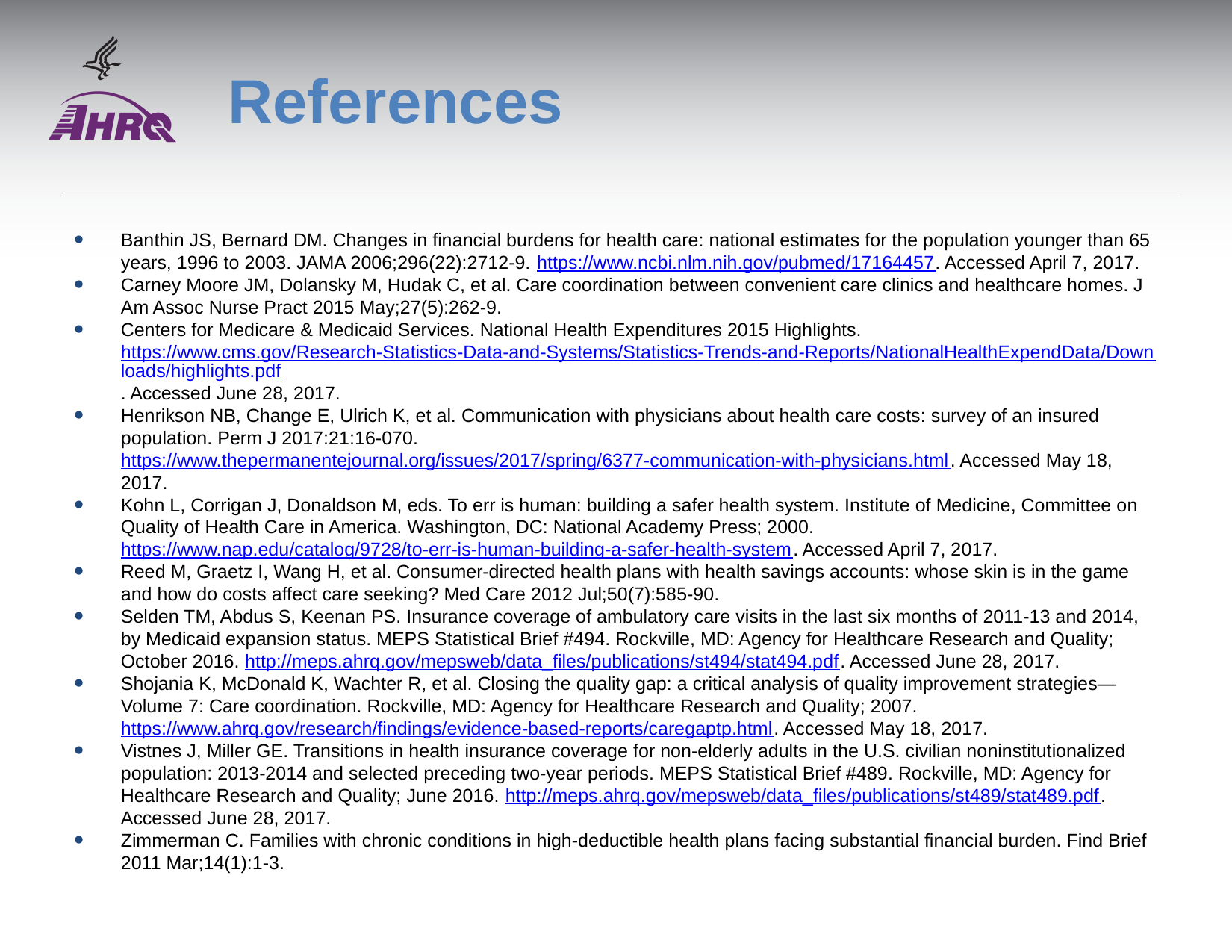

# References
Banthin JS, Bernard DM. Changes in financial burdens for health care: national estimates for the population younger than 65 years, 1996 to 2003. JAMA 2006;296(22):2712-9. https://www.ncbi.nlm.nih.gov/pubmed/17164457. Accessed April 7, 2017.
Carney Moore JM, Dolansky M, Hudak C, et al. Care coordination between convenient care clinics and healthcare homes. J Am Assoc Nurse Pract 2015 May;27(5):262-9.
Centers for Medicare & Medicaid Services. National Health Expenditures 2015 Highlights. https://www.cms.gov/Research-Statistics-Data-and-Systems/Statistics-Trends-and-Reports/NationalHealthExpendData/Downloads/highlights.pdf. Accessed June 28, 2017.
Henrikson NB, Change E, Ulrich K, et al. Communication with physicians about health care costs: survey of an insured population. Perm J 2017:21:16-070. https://www.thepermanentejournal.org/issues/2017/spring/6377-communication-with-physicians.html. Accessed May 18, 2017.
Kohn L, Corrigan J, Donaldson M, eds. To err is human: building a safer health system. Institute of Medicine, Committee on Quality of Health Care in America. Washington, DC: National Academy Press; 2000. https://www.nap.edu/catalog/9728/to-err-is-human-building-a-safer-health-system. Accessed April 7, 2017.
Reed M, Graetz I, Wang H, et al. Consumer-directed health plans with health savings accounts: whose skin is in the game and how do costs affect care seeking? Med Care 2012 Jul;50(7):585-90.
Selden TM, Abdus S, Keenan PS. Insurance coverage of ambulatory care visits in the last six months of 2011-13 and 2014, by Medicaid expansion status. MEPS Statistical Brief #494. Rockville, MD: Agency for Healthcare Research and Quality; October 2016. http://meps.ahrq.gov/mepsweb/data_files/publications/st494/stat494.pdf. Accessed June 28, 2017.
Shojania K, McDonald K, Wachter R, et al. Closing the quality gap: a critical analysis of quality improvement strategies—Volume 7: Care coordination. Rockville, MD: Agency for Healthcare Research and Quality; 2007. https://www.ahrq.gov/research/findings/evidence-based-reports/caregaptp.html. Accessed May 18, 2017.
Vistnes J, Miller GE. Transitions in health insurance coverage for non-elderly adults in the U.S. civilian noninstitutionalized population: 2013-2014 and selected preceding two-year periods. MEPS Statistical Brief #489. Rockville, MD: Agency for Healthcare Research and Quality; June 2016. http://meps.ahrq.gov/mepsweb/data_files/publications/st489/stat489.pdf. Accessed June 28, 2017.
Zimmerman C. Families with chronic conditions in high-deductible health plans facing substantial financial burden. Find Brief 2011 Mar;14(1):1-3.